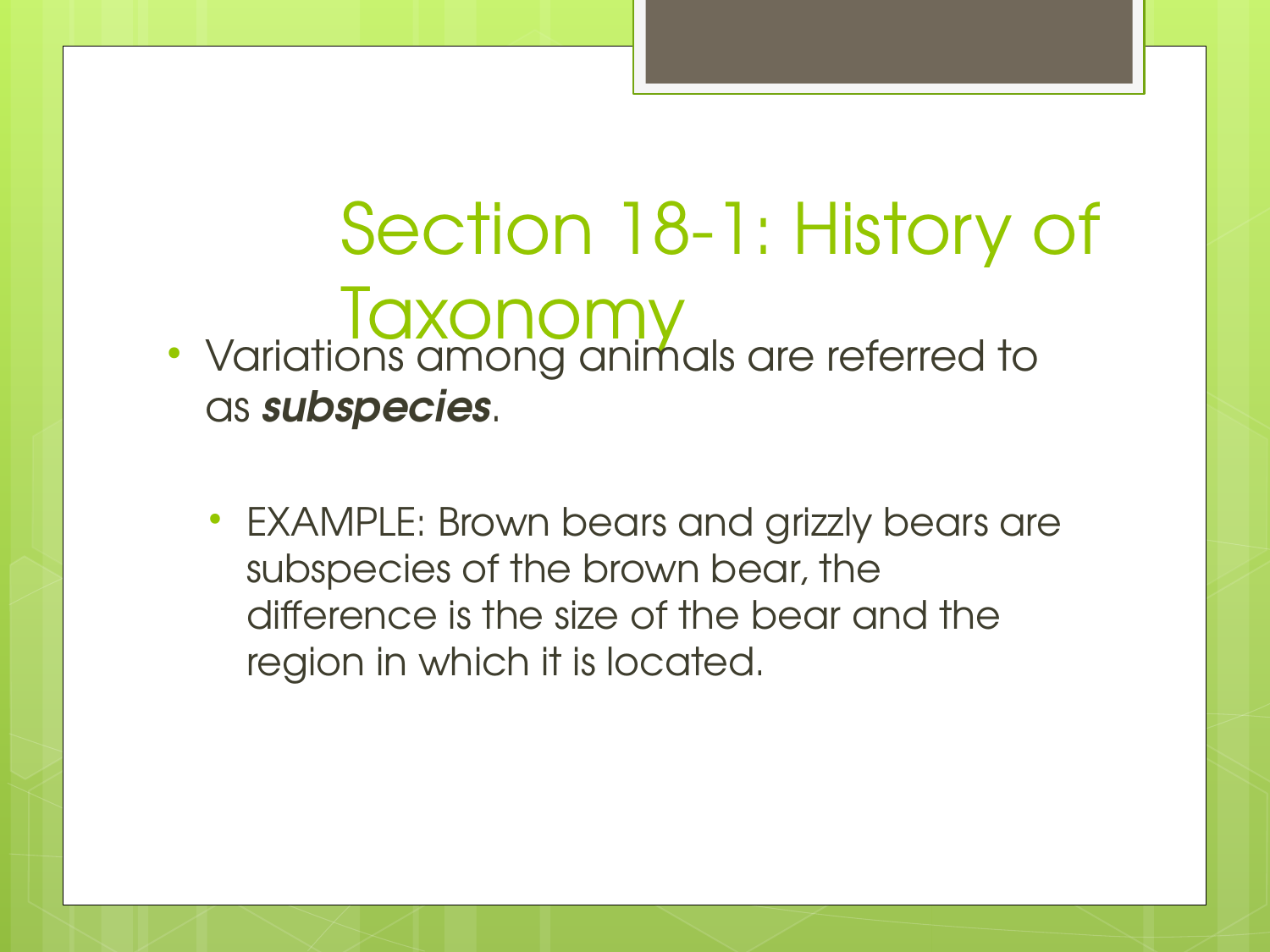

# Section 18-1: History of Taxonomy
Variations among animals are referred to as subspecies.

EXAMPLE: Brown bears and grizzly bears are subspecies of the brown bear, the difference is the size of the bear and the region in which it is located.